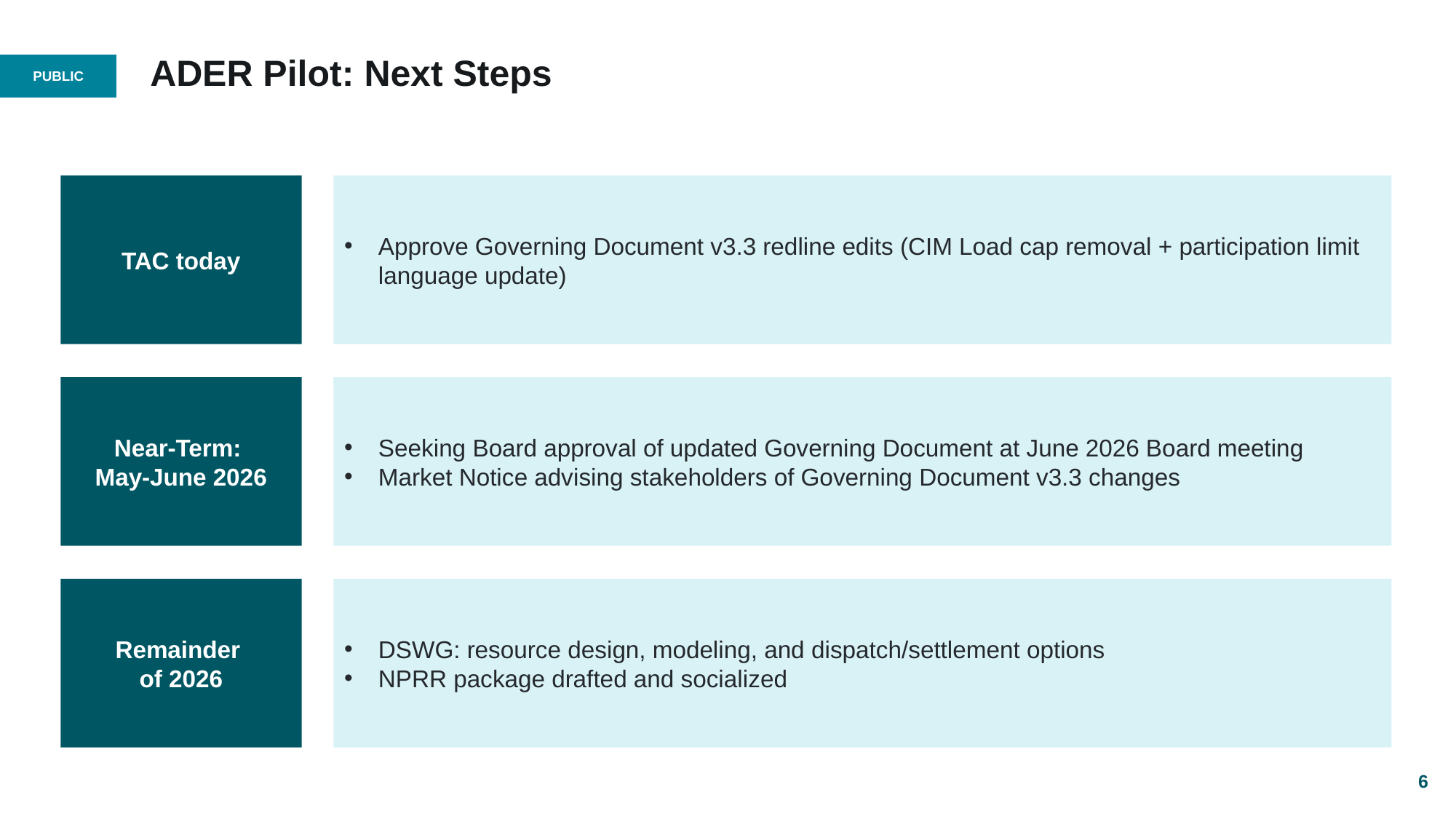

# ADER Pilot: Next Steps
TAC today
Approve Governing Document v3.3 redline edits (CIM Load cap removal + participation limit language update)
Near-Term:
May-June 2026
Seeking Board approval of updated Governing Document at June 2026 Board meeting
Market Notice advising stakeholders of Governing Document v3.3 changes
Remainder
of 2026
DSWG: resource design, modeling, and dispatch/settlement options
NPRR package drafted and socialized
6